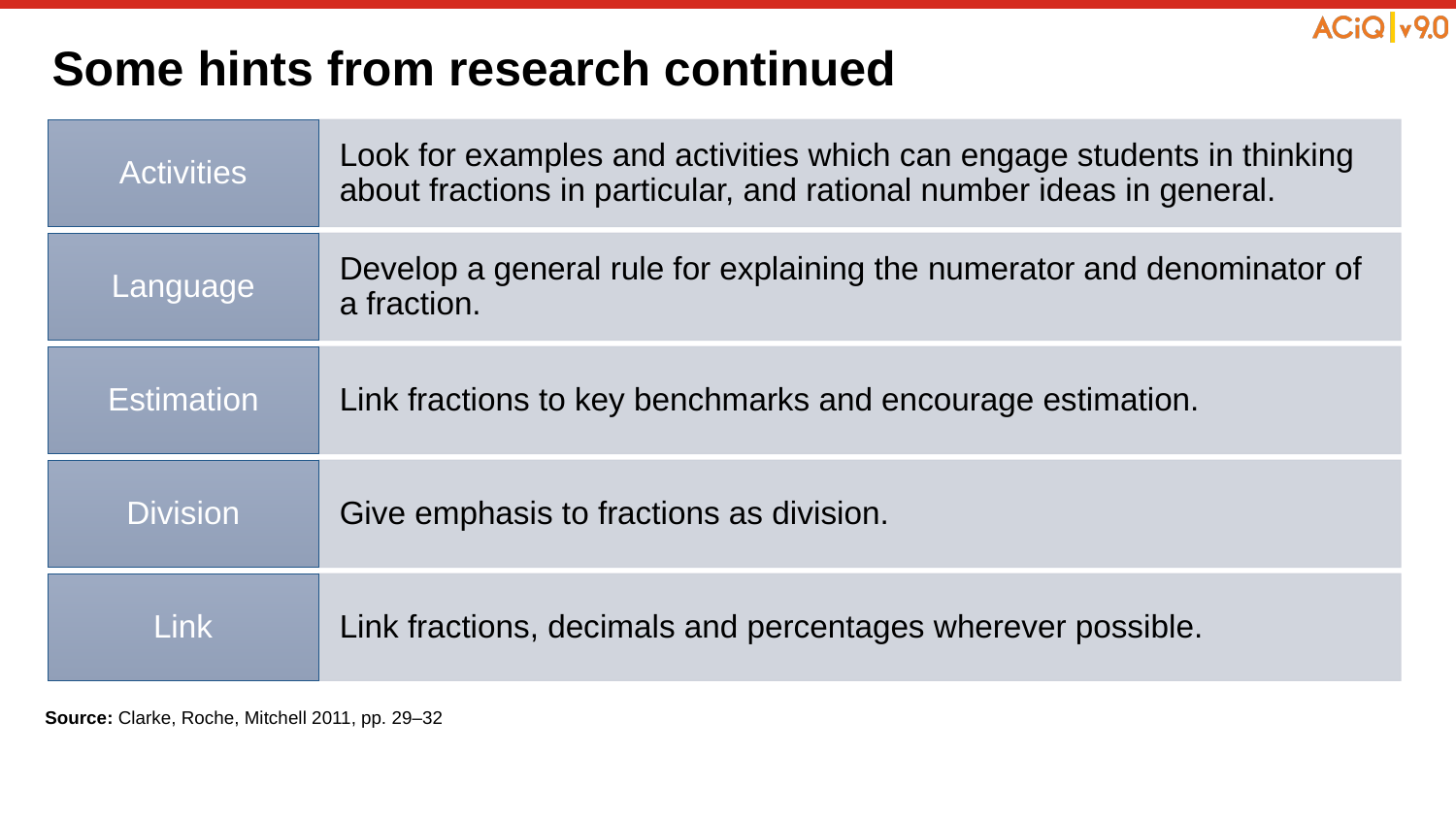

# Some hints from research continued
Look for examples and activities which can engage students in thinking
about fractions in particular, and rational number ideas in general.
Activities
Develop a general rule for explaining the numerator and denominator of a fraction.
Language
Link fractions to key benchmarks and encourage estimation.
Estimation
Give emphasis to fractions as division.
Division
Link fractions, decimals and percentages wherever possible.
Link
Source: Clarke, Roche, Mitchell 2011, pp. 29–32